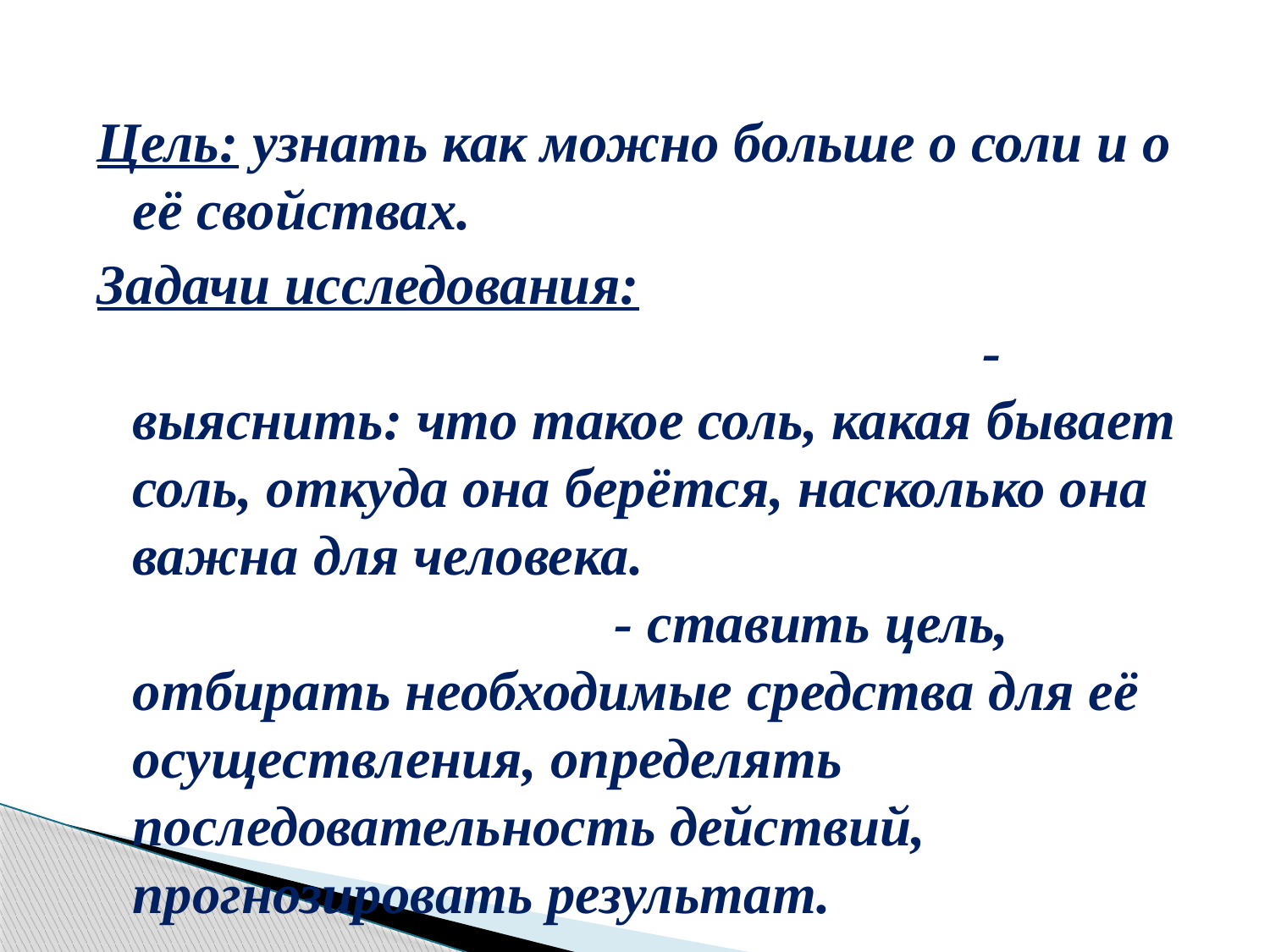

#
Цель: узнать как можно больше о соли и о её свойствах.
Задачи исследования:                                                                                                    - выяснить: что такое соль, какая бывает соль, откуда она берётся, насколько она важна для человека.                                                                          - ставить цель, отбирать необходимые средства для её осуществления, определять последовательность действий, прогнозировать результат.